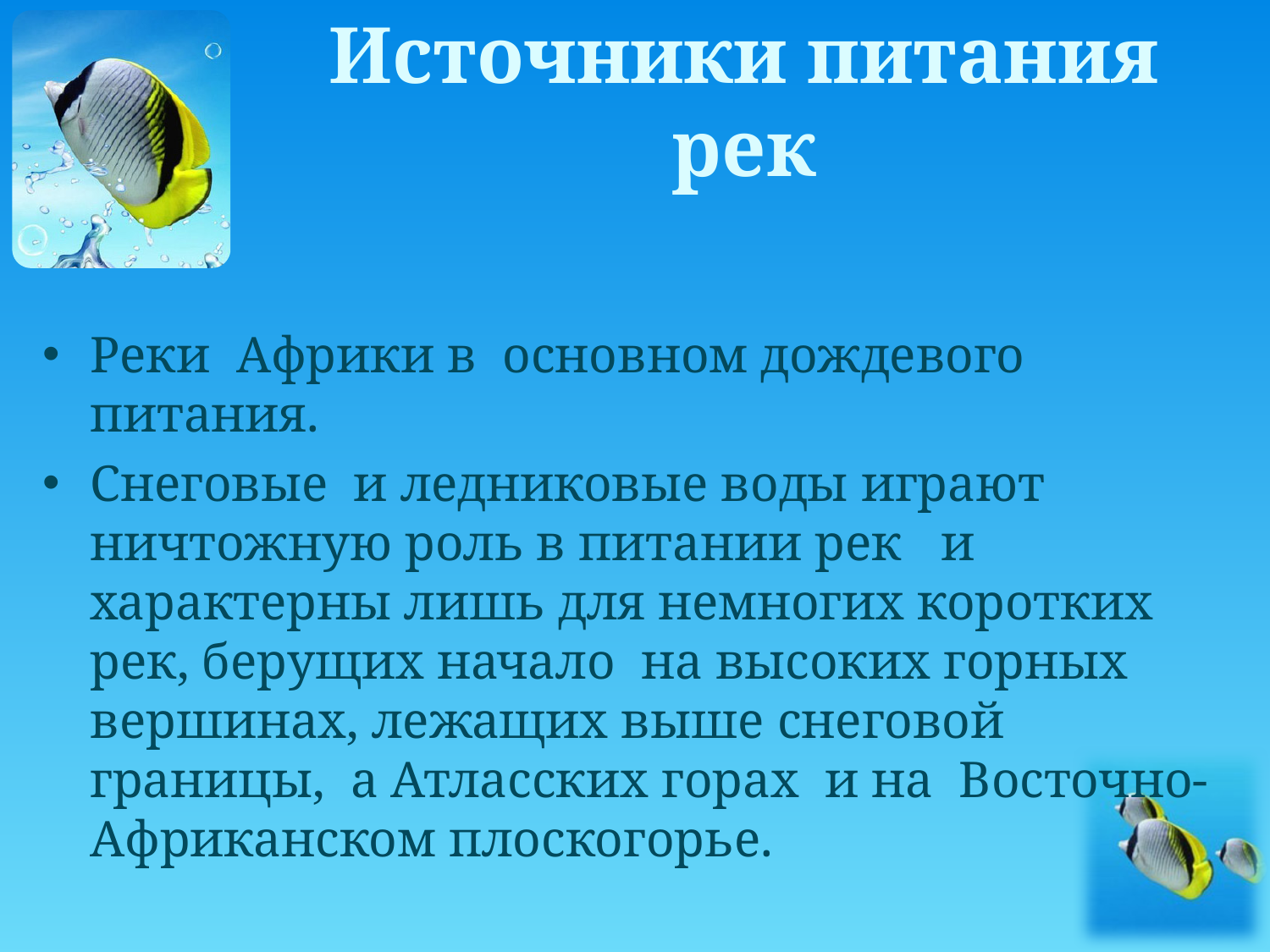

# Источники питания рек
Реки  Африки в  основном дождевого питания.
Снеговые  и ледниковые воды играют ничтожную роль в питании рек   и характерны лишь для немногих коротких рек, берущих начало  на высоких горных вершинах, лежащих выше снеговой границы,  а Атласских горах  и на  Восточно-Африканском плоскогорье.